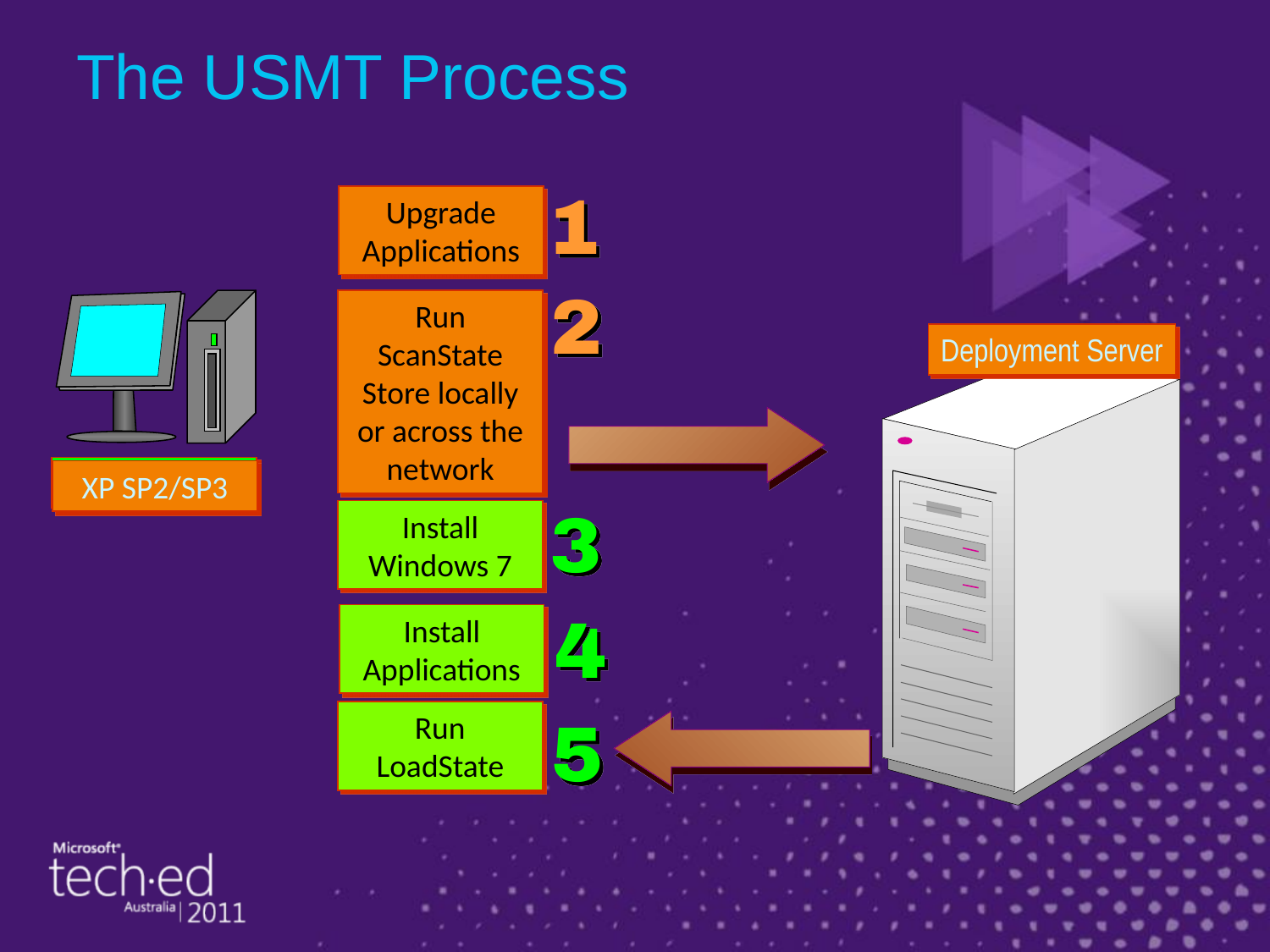

# The USMT Process
1
Upgrade Applications
2
Run ScanState Store locally or across the network

Deployment Server

Windows 7
XP SP2/SP3
3
Install Windows 7
4
Install Applications
5
Run LoadState